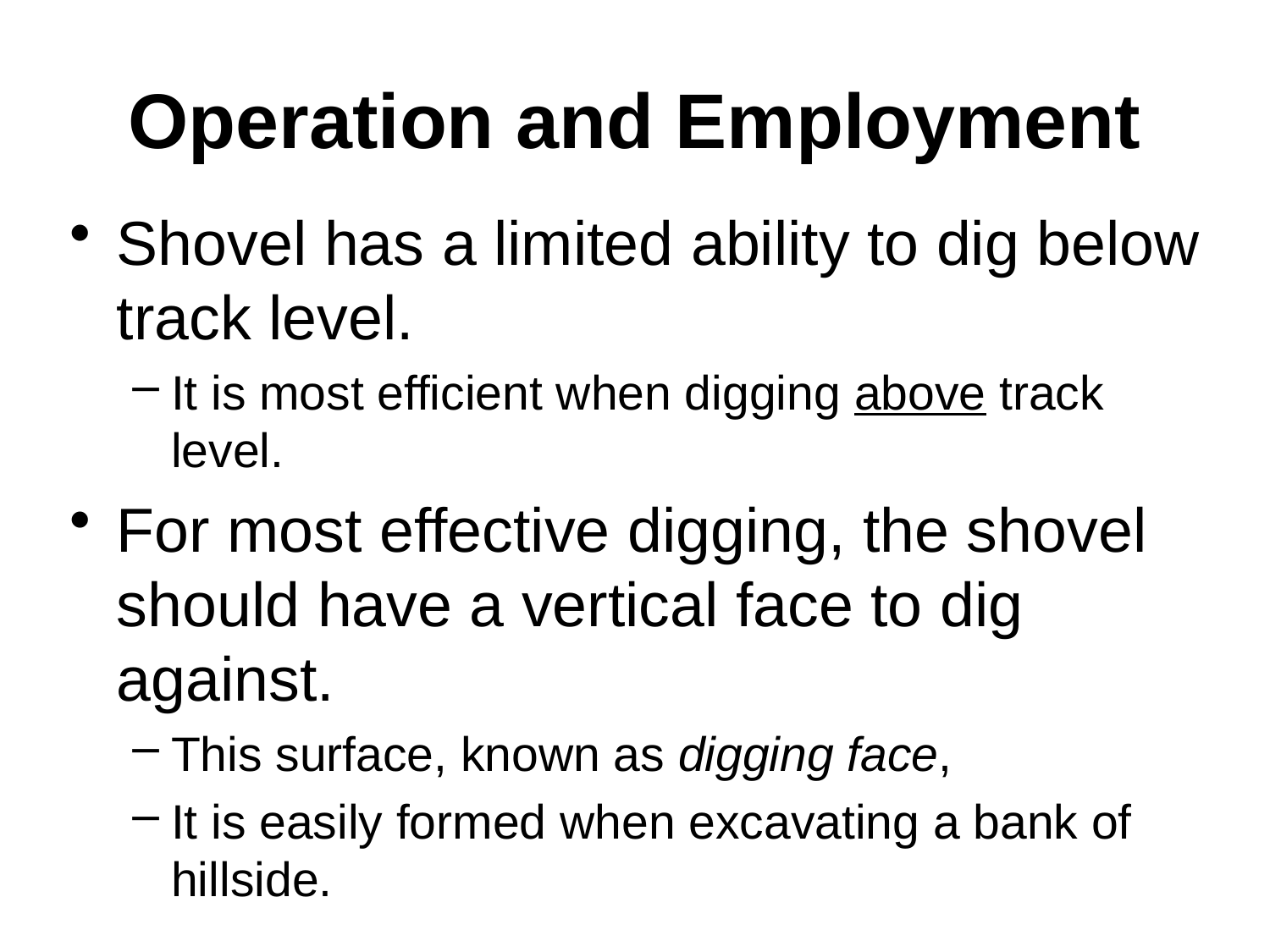

# Operation and Employment
Shovel has a limited ability to dig below track level.
It is most efficient when digging above track level.
For most effective digging, the shovel should have a vertical face to dig against.
This surface, known as digging face,
It is easily formed when excavating a bank of hillside.